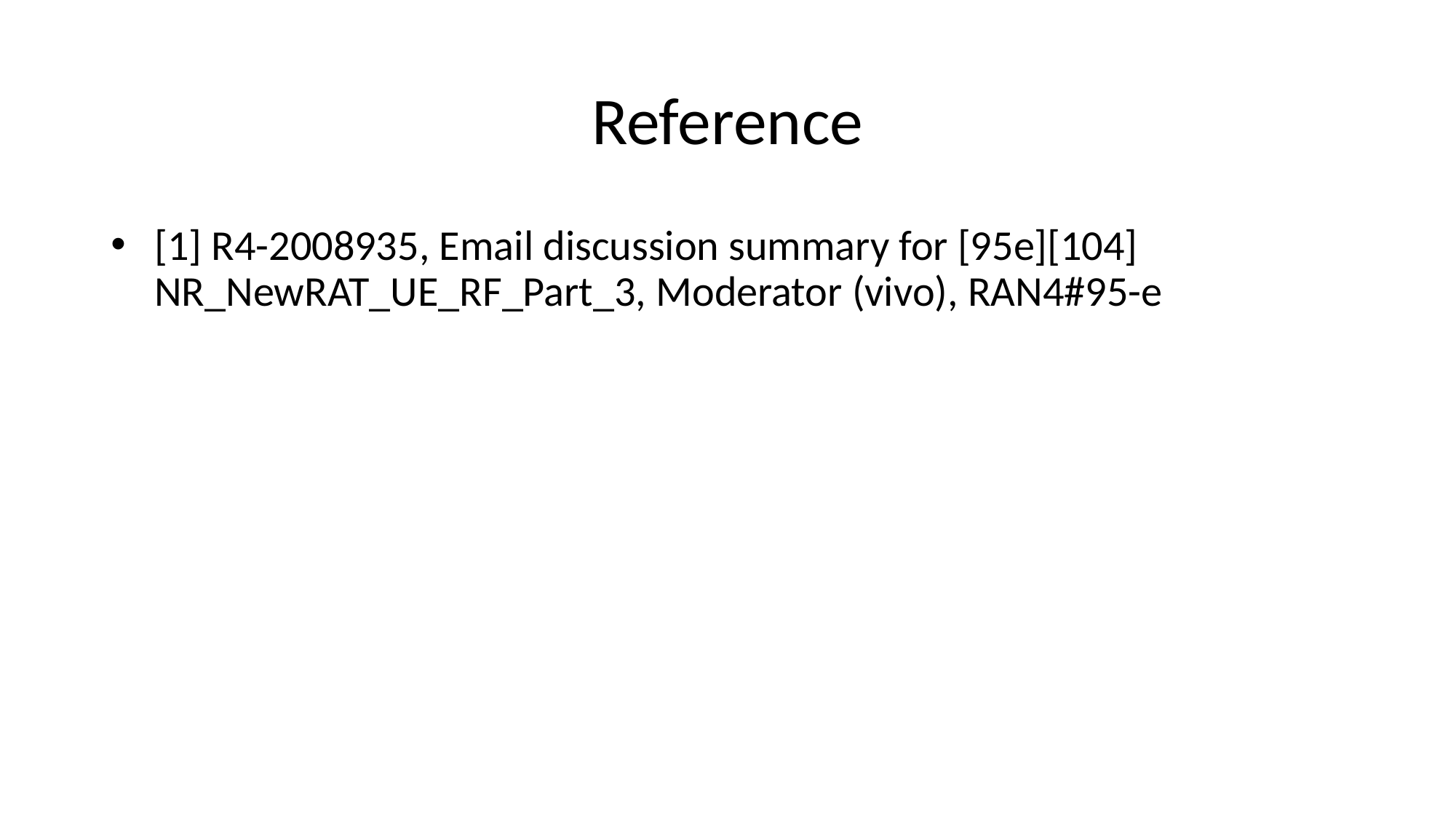

# Reference
[1] R4-2008935, Email discussion summary for [95e][104] NR_NewRAT_UE_RF_Part_3, Moderator (vivo), RAN4#95-e